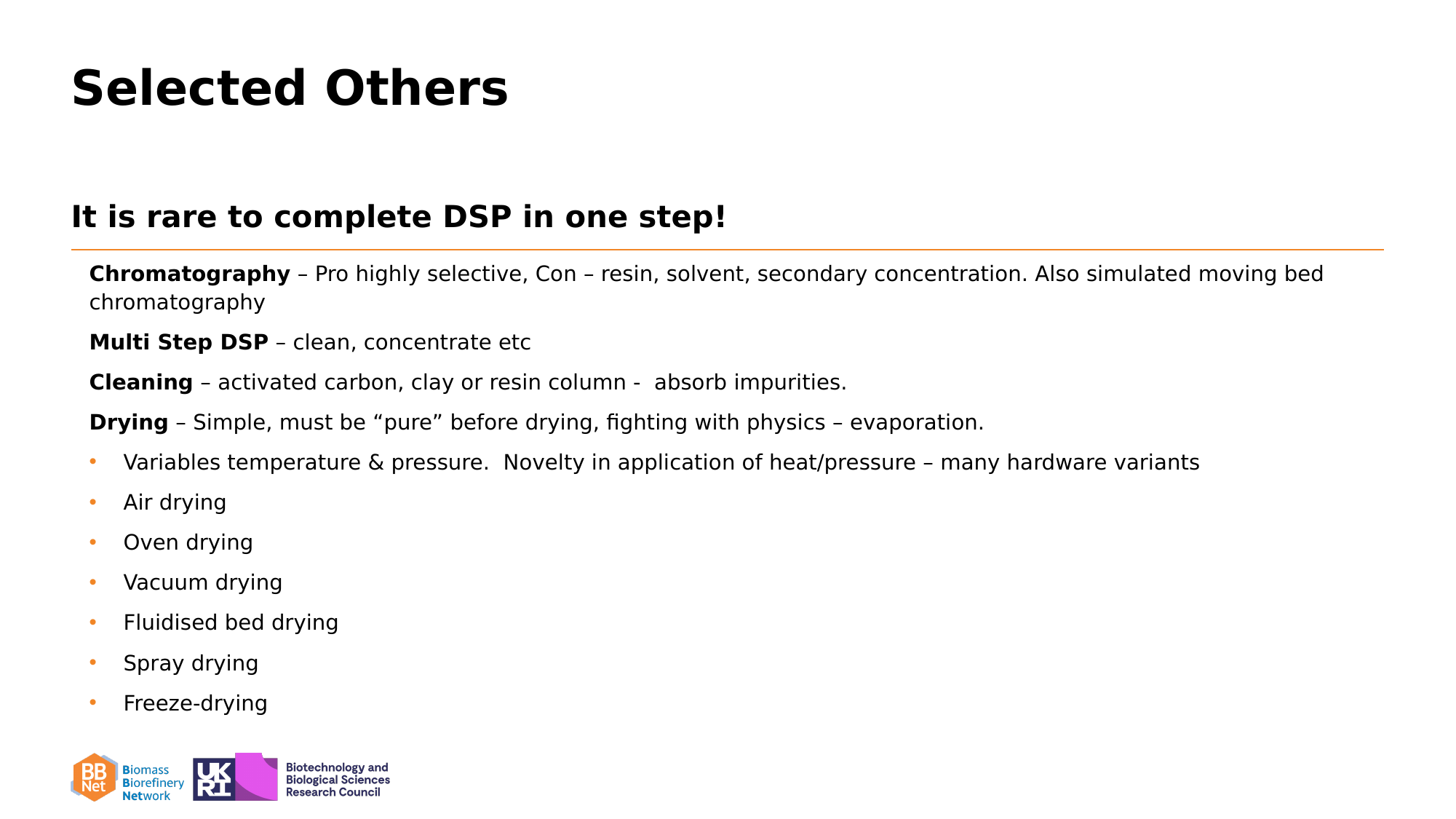

# Selected Others
It is rare to complete DSP in one step!
Chromatography – Pro highly selective, Con – resin, solvent, secondary concentration. Also simulated moving bed chromatography
Multi Step DSP – clean, concentrate etc
Cleaning – activated carbon, clay or resin column -  absorb impurities.
Drying – Simple, must be “pure” before drying, fighting with physics – evaporation.
Variables temperature & pressure.  Novelty in application of heat/pressure – many hardware variants
Air drying
Oven drying
Vacuum drying
Fluidised bed drying
Spray drying
Freeze-drying